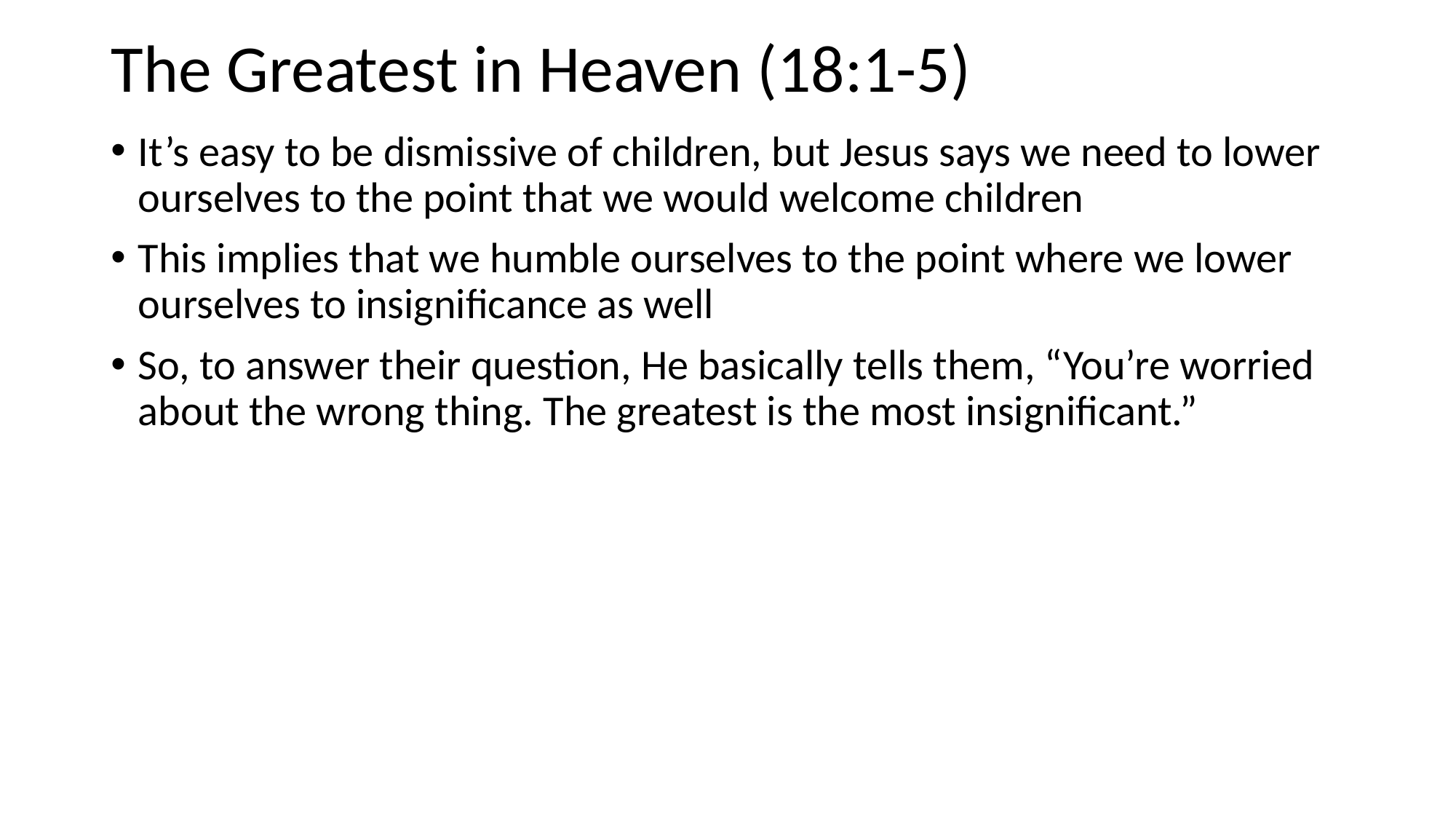

# The Greatest in Heaven (18:1-5)
It’s easy to be dismissive of children, but Jesus says we need to lower ourselves to the point that we would welcome children
This implies that we humble ourselves to the point where we lower ourselves to insignificance as well
So, to answer their question, He basically tells them, “You’re worried about the wrong thing. The greatest is the most insignificant.”